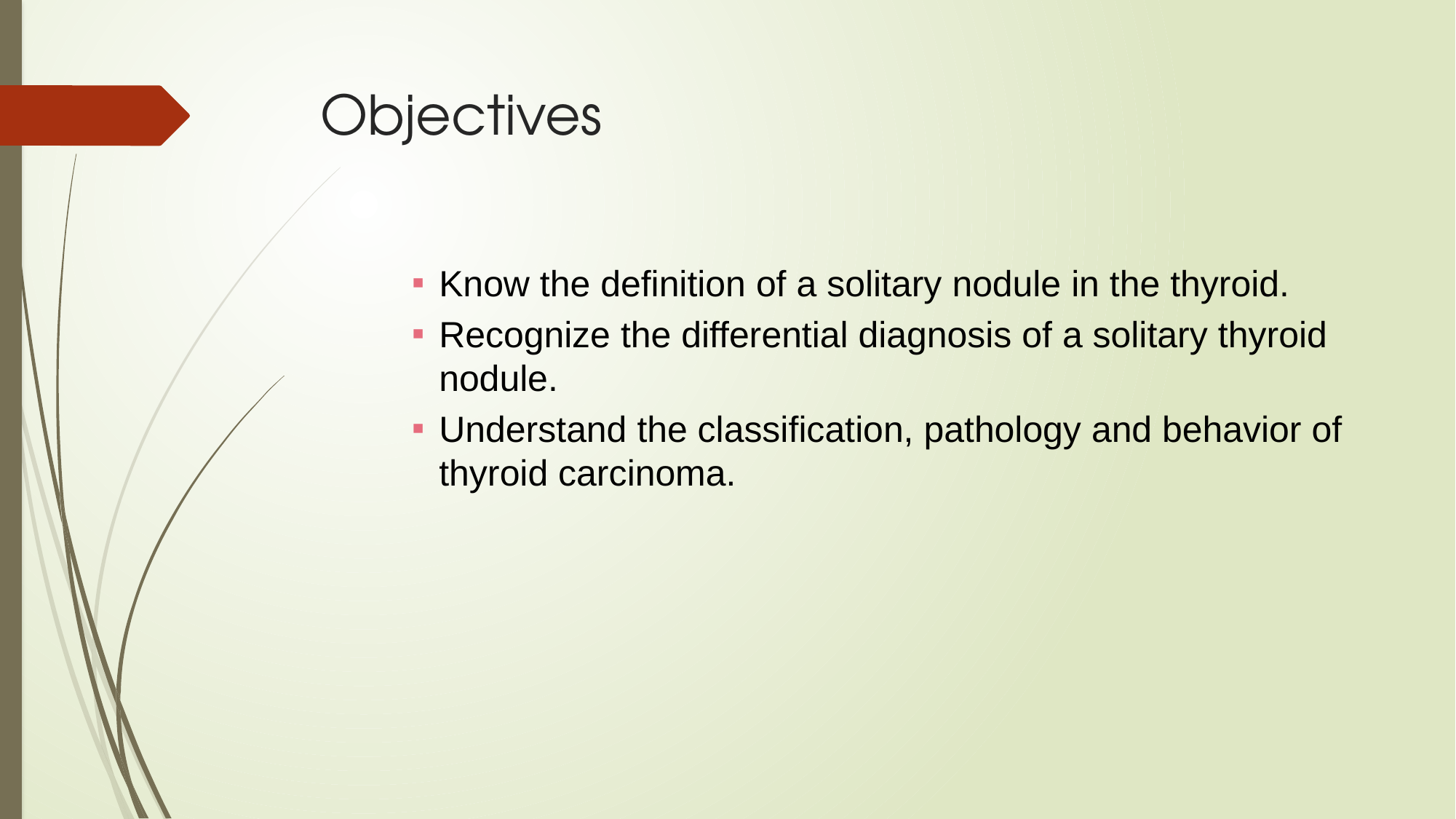

# Objectives
Know the definition of a solitary nodule in the thyroid.
Recognize the differential diagnosis of a solitary thyroid nodule.
Understand the classification, pathology and behavior of thyroid carcinoma.